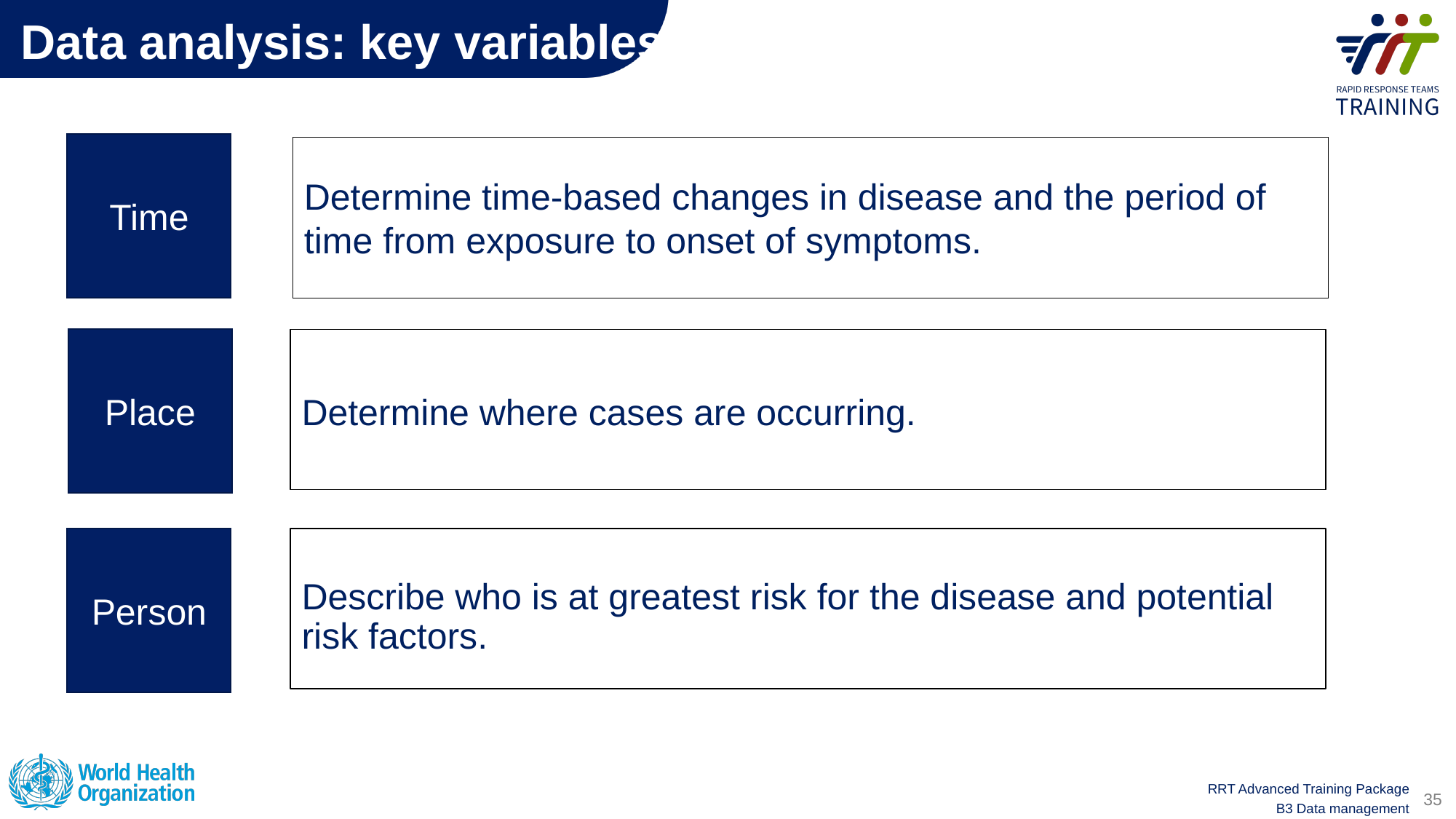

Data analysis: key variables

Time

Determine time-based changes in disease and the period of time from exposure to onset of symptoms.

Place

Determine where cases are occurring.

Person

Describe who is at greatest risk for the disease and potential risk factors.